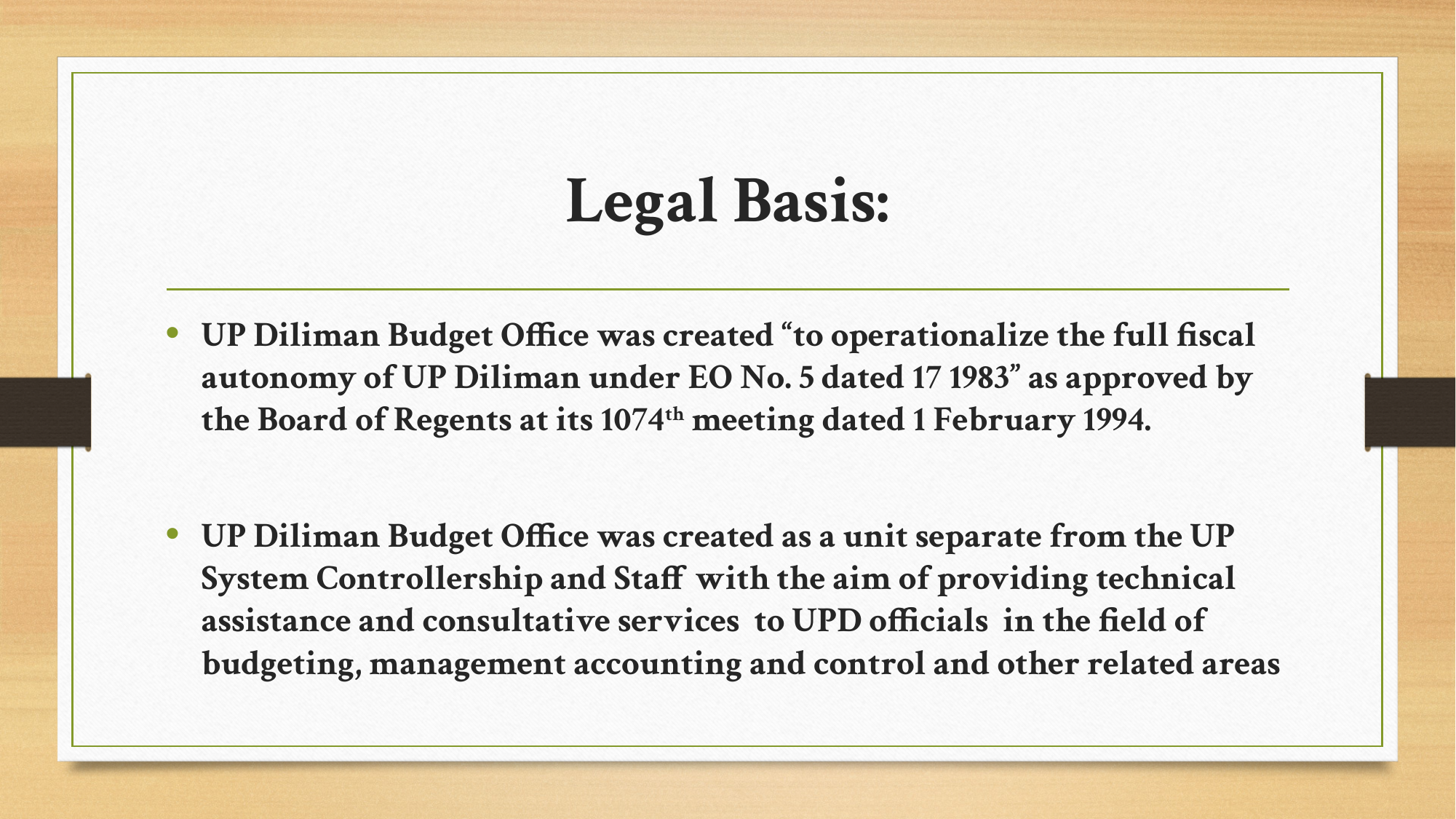

# Legal Basis:
UP Diliman Budget Office was created “to operationalize the full fiscal autonomy of UP Diliman under EO No. 5 dated 17 1983” as approved by the Board of Regents at its 1074th meeting dated 1 February 1994.

UP Diliman Budget Office was created as a unit separate from the UP System Controllership and Staff with the aim of providing technical assistance and consultative services  to UPD officials  in the field of budgeting, management accounting and control and other related areas